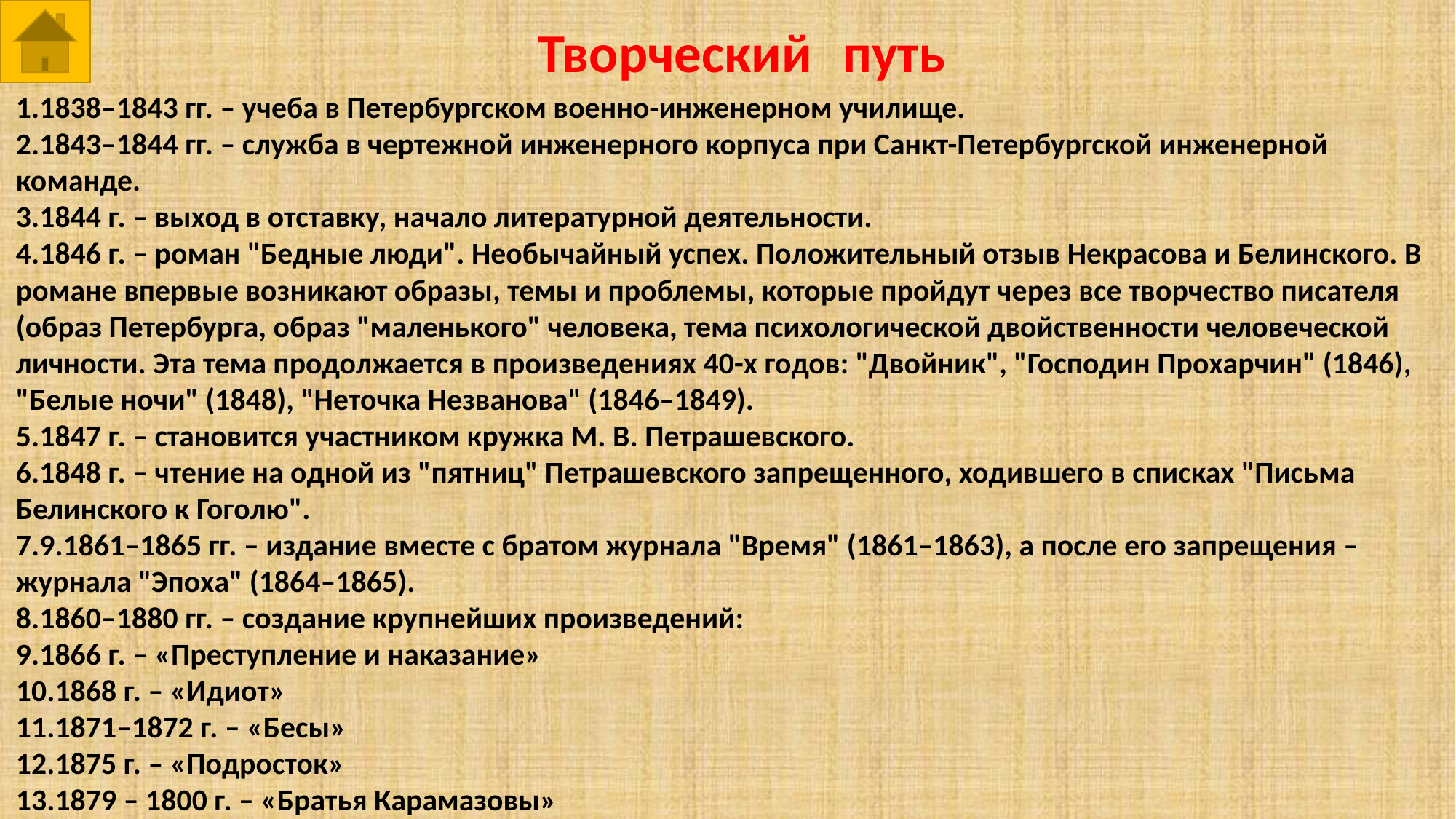

# Творческий путь
1.1838–1843 гг. – учеба в Петербургском военно-инженерном училище.
2.1843–1844 гг. – служба в чертежной инженерного корпуса при Санкт-Петербургской инженерной команде.
3.1844 г. – выход в отставку, начало литературной деятельности.
4.1846 г. – роман "Бедные люди". Необычайный успех. Положительный отзыв Некрасова и Белинского. В романе впервые возникают образы, темы и проблемы, которые пройдут через все творчество писателя (образ Петербурга, образ "маленького" человека, тема психологической двойственности человеческой личности. Эта тема продолжается в произведениях 40-х годов: "Двойник", "Господин Прохарчин" (1846), "Белые ночи" (1848), "Неточка Незванова" (1846–1849).
5.1847 г. – становится участником кружка М. В. Петрашевского.
6.1848 г. – чтение на одной из "пятниц" Петрашевского запрещенного, ходившего в списках "Письма Белинского к Гоголю".
7.9.1861–1865 гг. – издание вместе с братом журнала "Время" (1861–1863), а после его запрещения – журнала "Эпоха" (1864–1865).
8.1860–1880 гг. – создание крупнейших произведений:
9.1866 г. – «Преступление и наказание»
10.1868 г. – «Идиот»
11.1871–1872 г. – «Бесы»
12.1875 г. – «Подросток»
13.1879 – 1800 г. – «Братья Карамазовы»